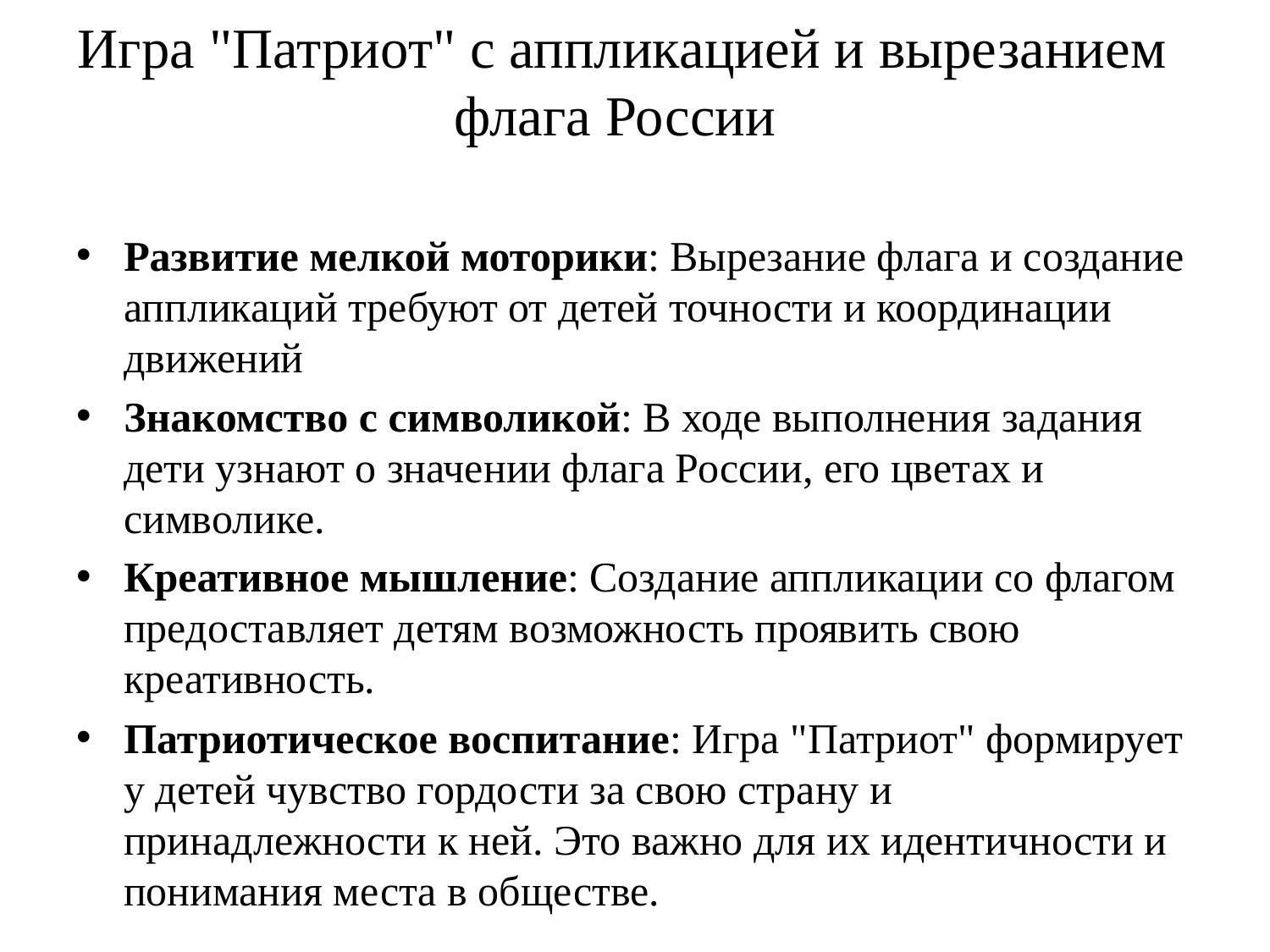

# Игра "Патриот" с аппликацией и вырезанием флага России
Развитие мелкой моторики: Вырезание флага и создание аппликаций требуют от детей точности и координации движений
Знакомство с символикой: В ходе выполнения задания дети узнают о значении флага России, его цветах и символике.
Креативное мышление: Создание аппликации со флагом предоставляет детям возможность проявить свою креативность.
Патриотическое воспитание: Игра "Патриот" формирует у детей чувство гордости за свою страну и принадлежности к ней. Это важно для их идентичности и понимания места в обществе.